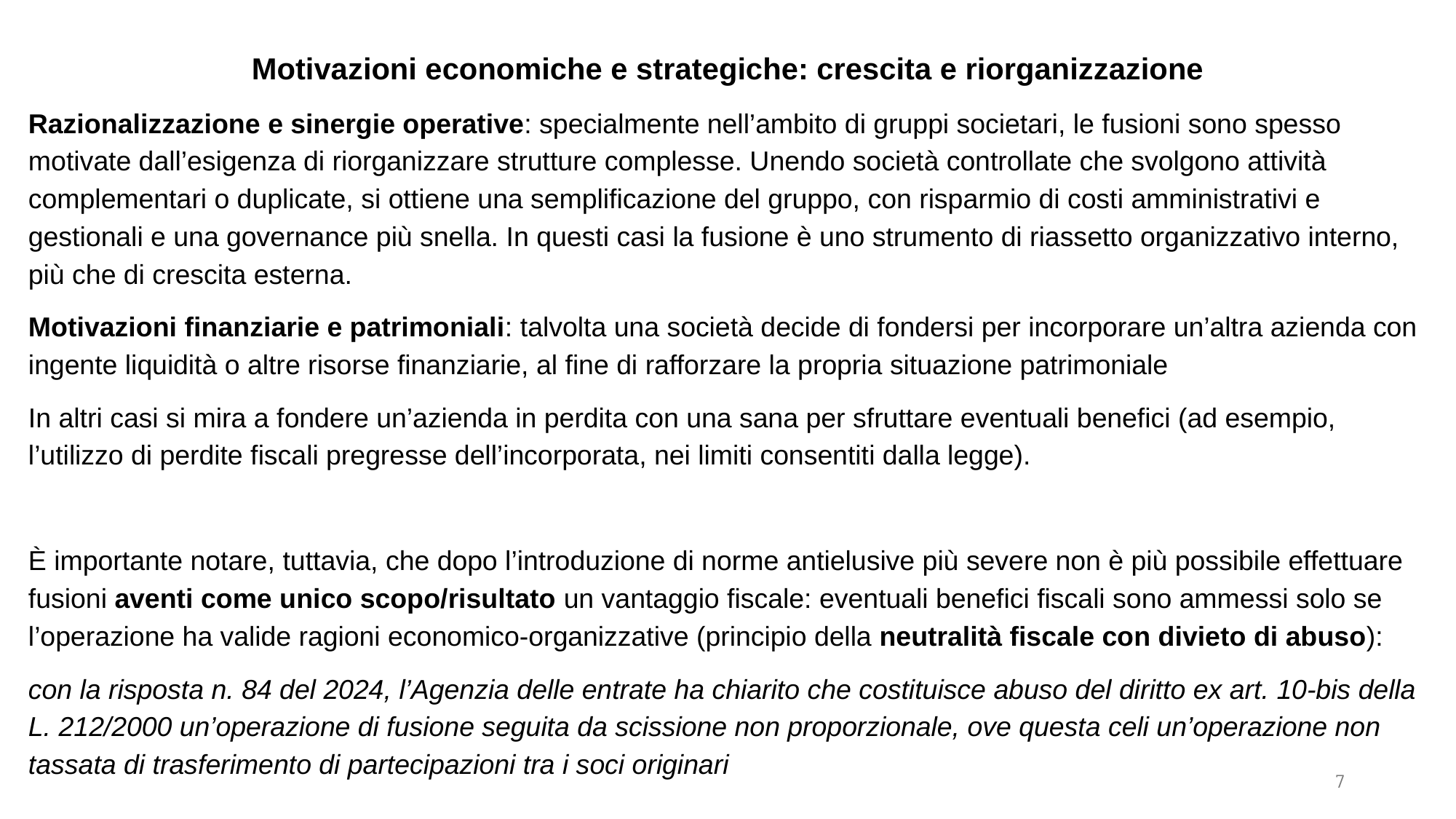

Motivazioni economiche e strategiche: crescita e riorganizzazione
Razionalizzazione e sinergie operative: specialmente nell’ambito di gruppi societari, le fusioni sono spesso motivate dall’esigenza di riorganizzare strutture complesse. Unendo società controllate che svolgono attività complementari o duplicate, si ottiene una semplificazione del gruppo, con risparmio di costi amministrativi e gestionali e una governance più snella. In questi casi la fusione è uno strumento di riassetto organizzativo interno, più che di crescita esterna.
Motivazioni finanziarie e patrimoniali: talvolta una società decide di fondersi per incorporare un’altra azienda con ingente liquidità o altre risorse finanziarie, al fine di rafforzare la propria situazione patrimoniale​
In altri casi si mira a fondere un’azienda in perdita con una sana per sfruttare eventuali benefici (ad esempio, l’utilizzo di perdite fiscali pregresse dell’incorporata, nei limiti consentiti dalla legge).

È importante notare, tuttavia, che dopo l’introduzione di norme antielusive più severe non è più possibile effettuare fusioni aventi come unico scopo/risultato un vantaggio fiscale​: eventuali benefici fiscali sono ammessi solo se l’operazione ha valide ragioni economico-organizzative (principio della neutralità fiscale con divieto di abuso):
con la risposta n. 84 del 2024, l’Agenzia delle entrate ha chiarito che costituisce abuso del diritto ex art. 10-bis della L. 212/2000 un’operazione di fusione seguita da scissione non proporzionale, ove questa celi un’operazione non tassata di trasferimento di partecipazioni tra i soci originari
7